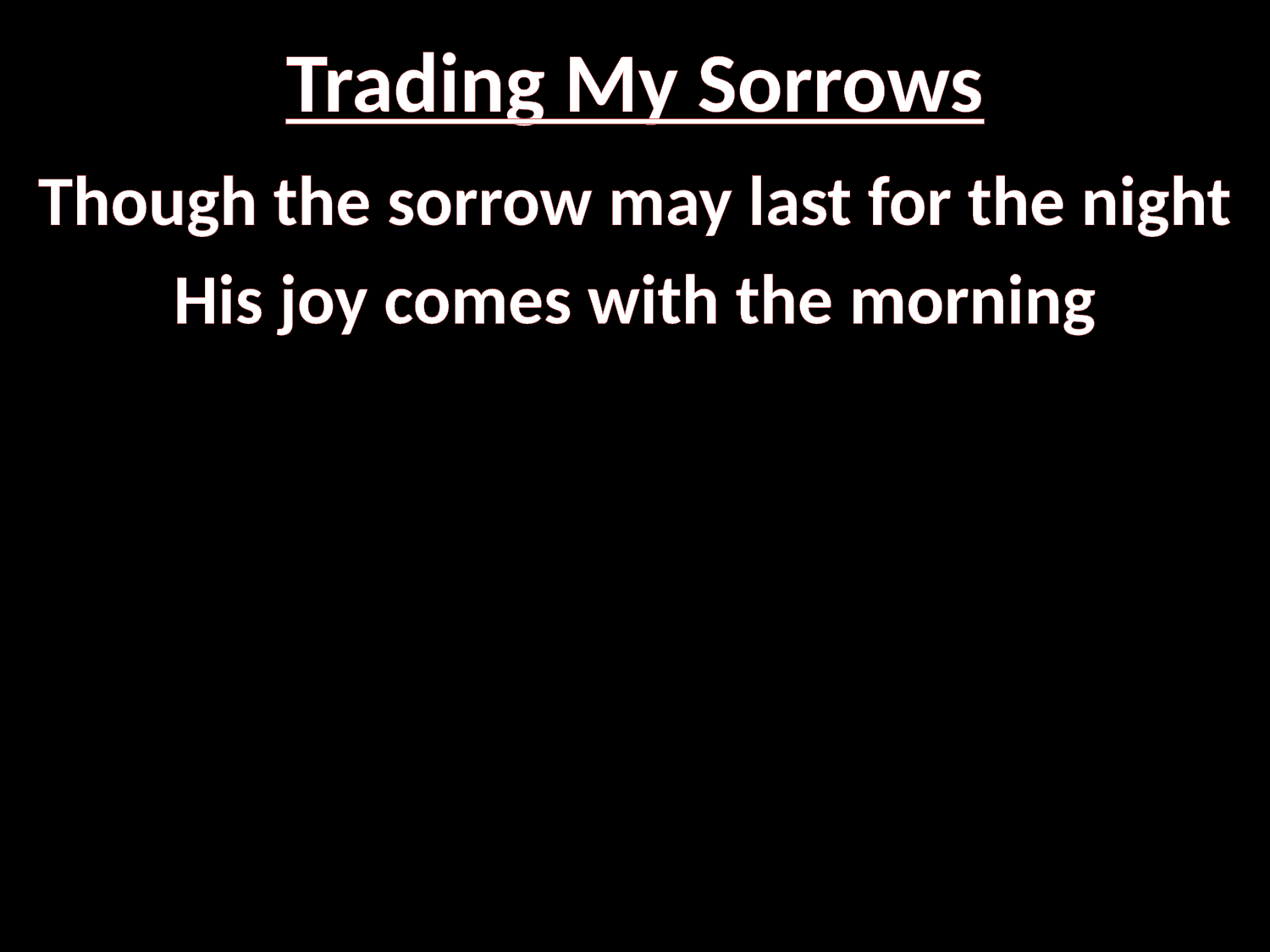

# Trading My Sorrows
Though the sorrow may last for the night
His joy comes with the morning